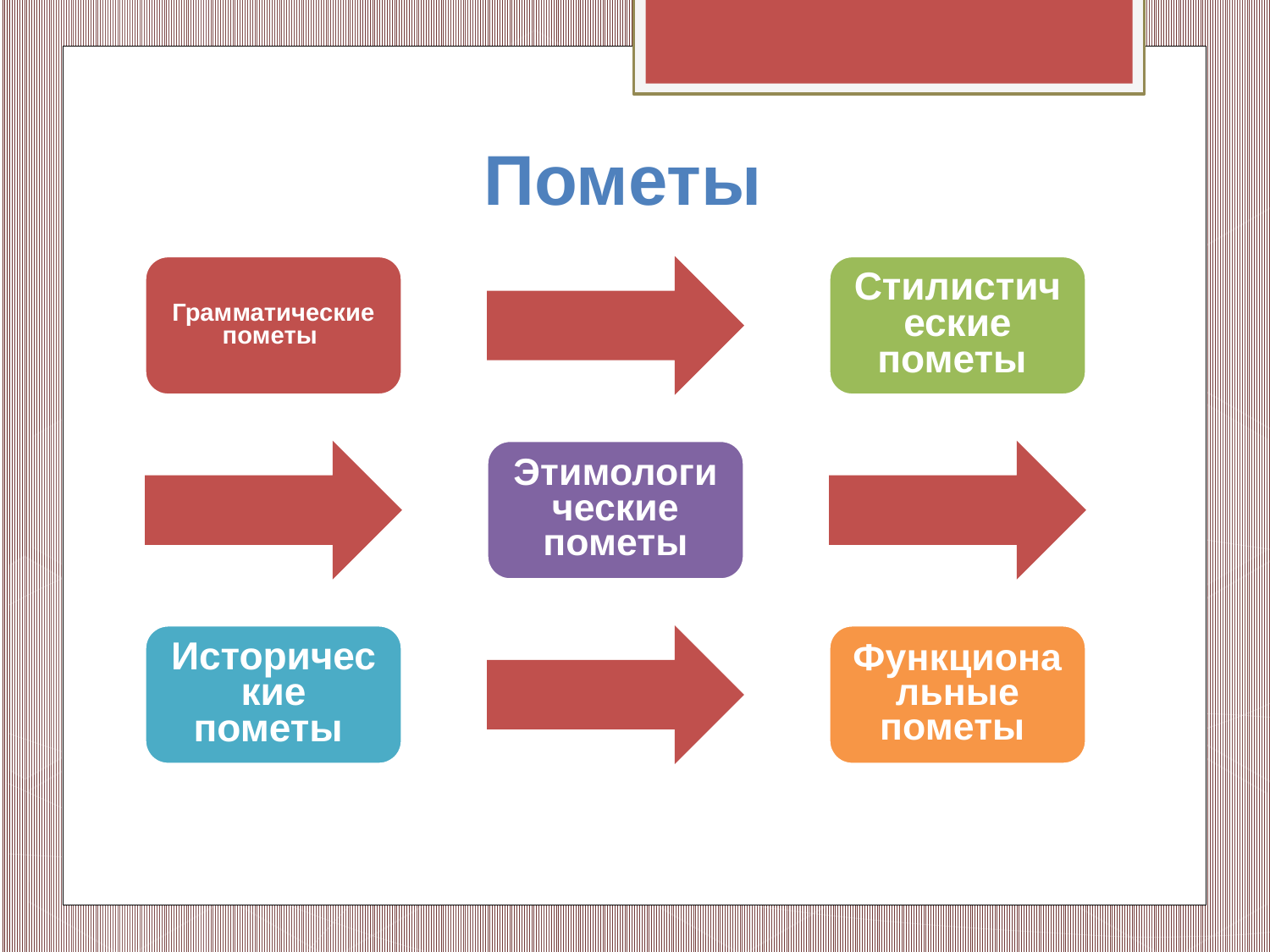

# Пометы
Грамматические пометы
Стилистические пометы
Этимологические пометы
Исторические пометы
Функциональные пометы